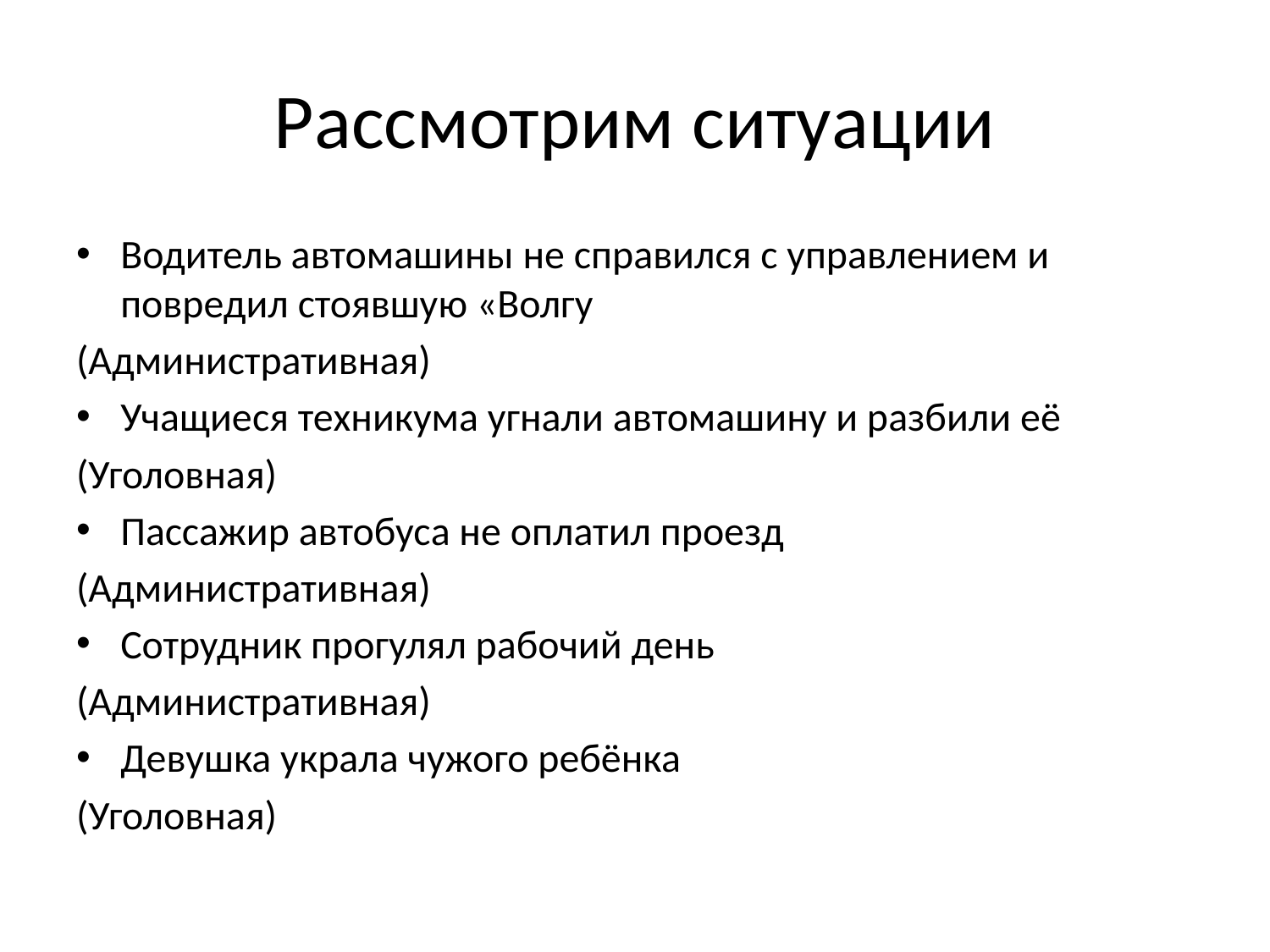

# Рассмотрим ситуации
Водитель автомашины не справился с управлением и повредил стоявшую «Волгу
(Административная)
Учащиеся техникума угнали автомашину и разбили её
(Уголовная)
Пассажир автобуса не оплатил проезд
(Административная)
Сотрудник прогулял рабочий день
(Административная)
Девушка украла чужого ребёнка
(Уголовная)